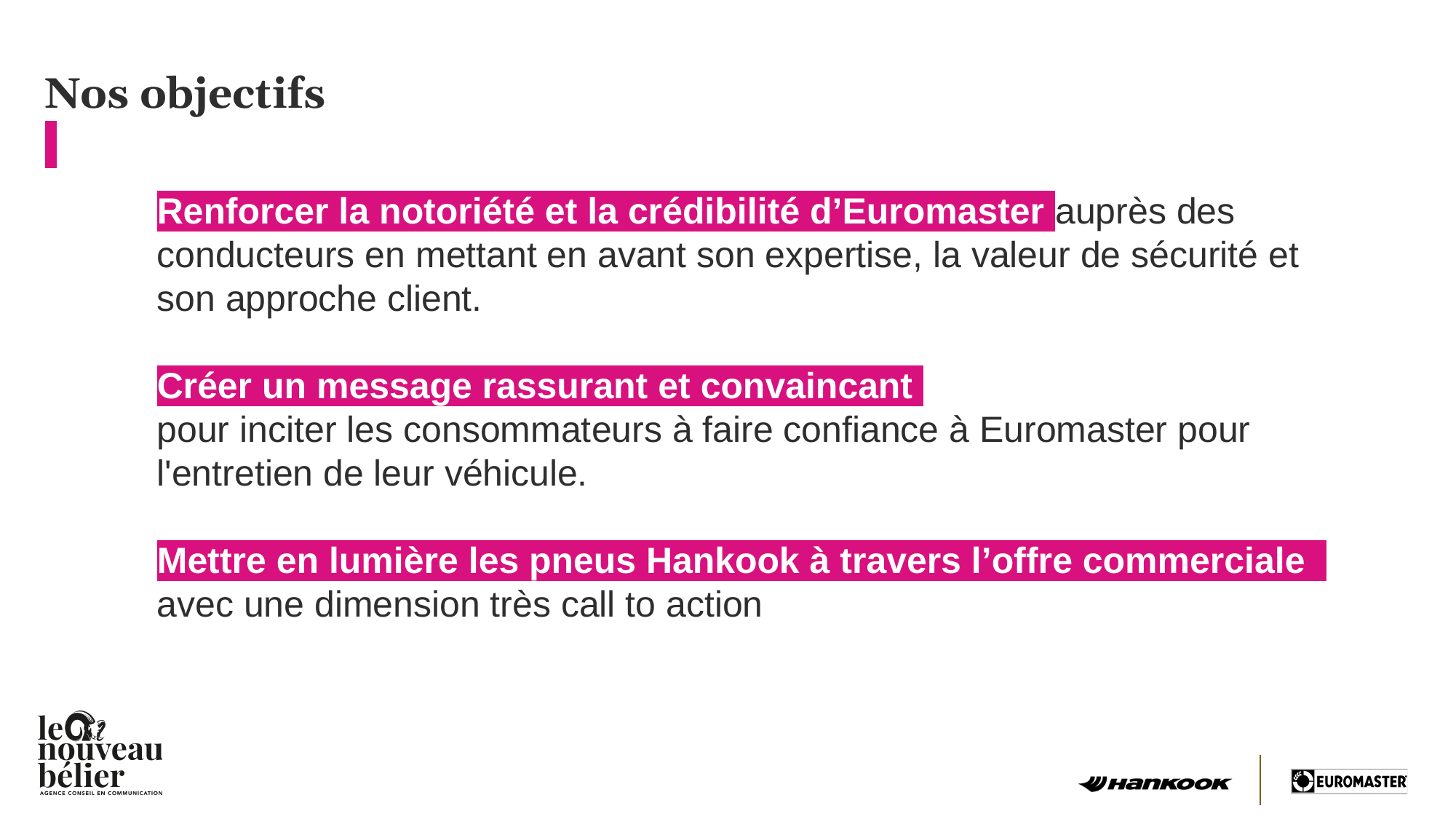

Nos objectifs

Renforcer la notoriété et la crédibilité d’Euromaster auprès des conducteurs en mettant en avant son expertise, la valeur de sécurité et son approche client.

Créer un message rassurant et convaincant
pour inciter les consommateurs à faire confiance à Euromaster pour l'entretien de leur véhicule.
Mettre en lumière les pneus Hankook à travers l’offre commerciale
avec une dimension très call to action